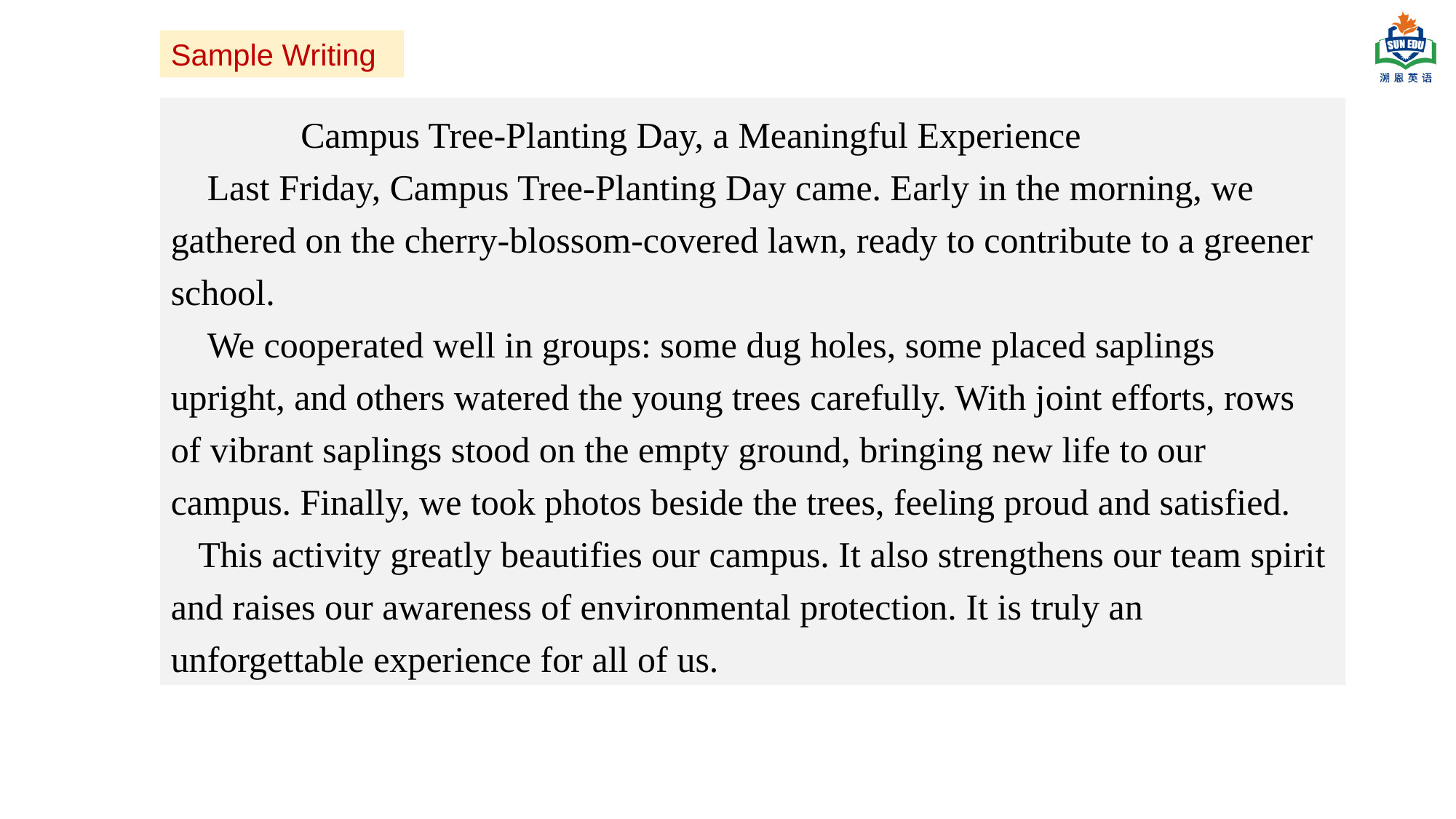

Sample Writing
                 Campus Tree-Planting Day, a Meaningful Experience
    Last Friday, Campus Tree-Planting Day came. Early in the morning, we gathered on the cherry-blossom-covered lawn, ready to contribute to a greener school.
    We cooperated well in groups: some dug holes, some placed saplings upright, and others watered the young trees carefully. With joint efforts, rows of vibrant saplings stood on the empty ground, bringing new life to our campus. Finally, we took photos beside the trees, feeling proud and satisfied.
   This activity greatly beautifies our campus. It also strengthens our team spirit and raises our awareness of environmental protection. It is truly an unforgettable experience for all of us.